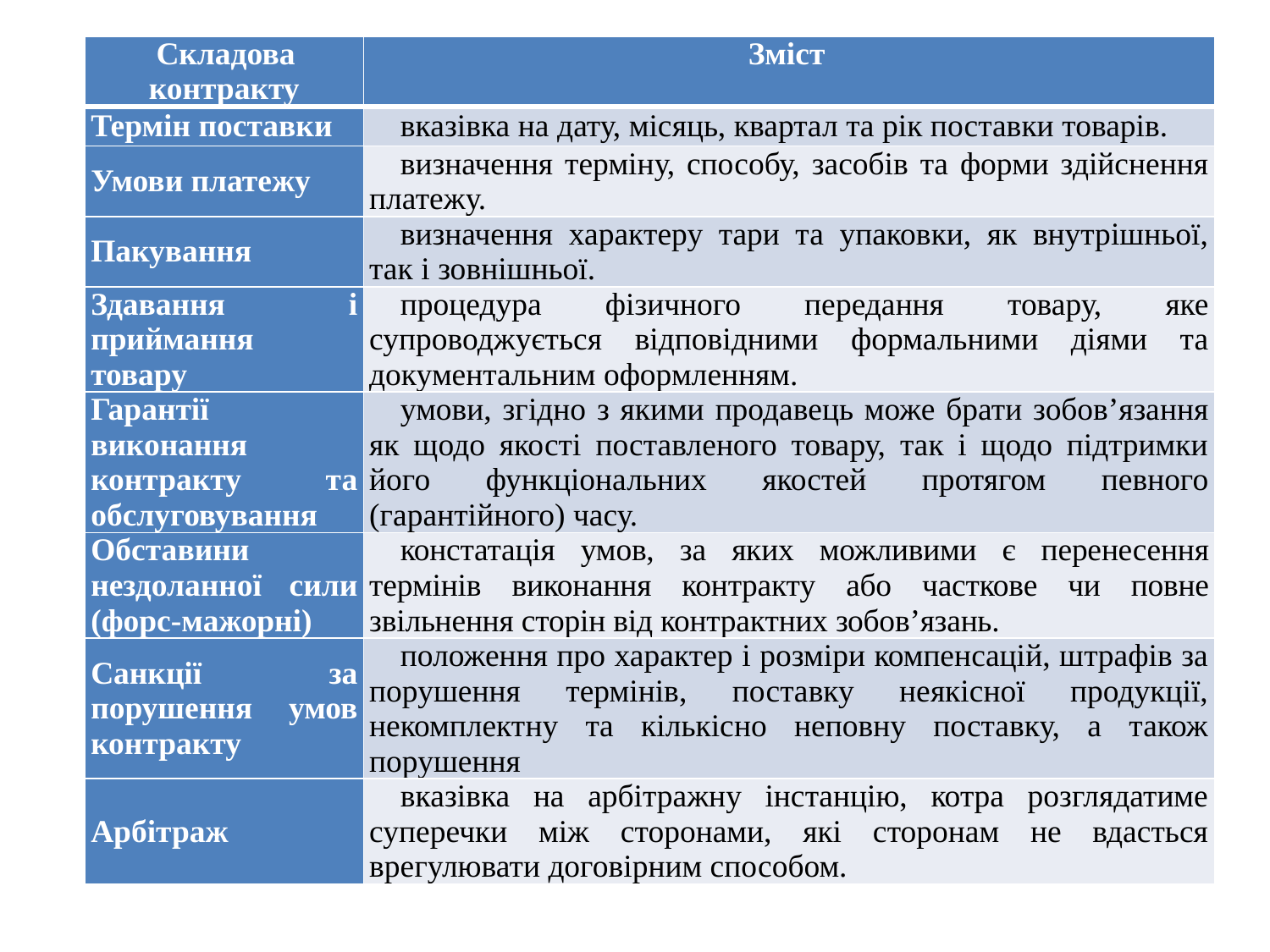

| Складова контракту | Зміст |
| --- | --- |
| Термін поставки | вказівка на дату, місяць, квартал та рік поставки товарів. |
| Умови платежу | визначення терміну, способу, засобів та форми здійснення платежу. |
| Пакування | визначення характеру тари та упаковки, як внутрішньої, так і зовнішньої. |
| Здавання і приймання товару | процедура фізичного передання товару, яке супроводжується відповідними формальними діями та документальним оформленням. |
| Гарантії виконання контракту та обслуговування | умови, згідно з якими продавець може брати зобов’язання як щодо якості поставленого товару, так і щодо підтримки його функціональних якостей протягом певного (гарантійного) часу. |
| Обставини нездоланної сили (форс-мажорні) | констатація умов, за яких можливими є перенесення термінів виконання контракту або часткове чи повне звільнення сторін від контрактних зобов’язань. |
| Санкції за порушення умов контракту | положення про характер і розміри компенсацій, штрафів за порушення термінів, поставку неякісної продукції, некомплектну та кількісно неповну поставку, а також порушення |
| Арбітраж | вказівка на арбітражну інстанцію, котра розглядатиме суперечки між сторонами, які сторонам не вдасться врегулювати договірним способом. |